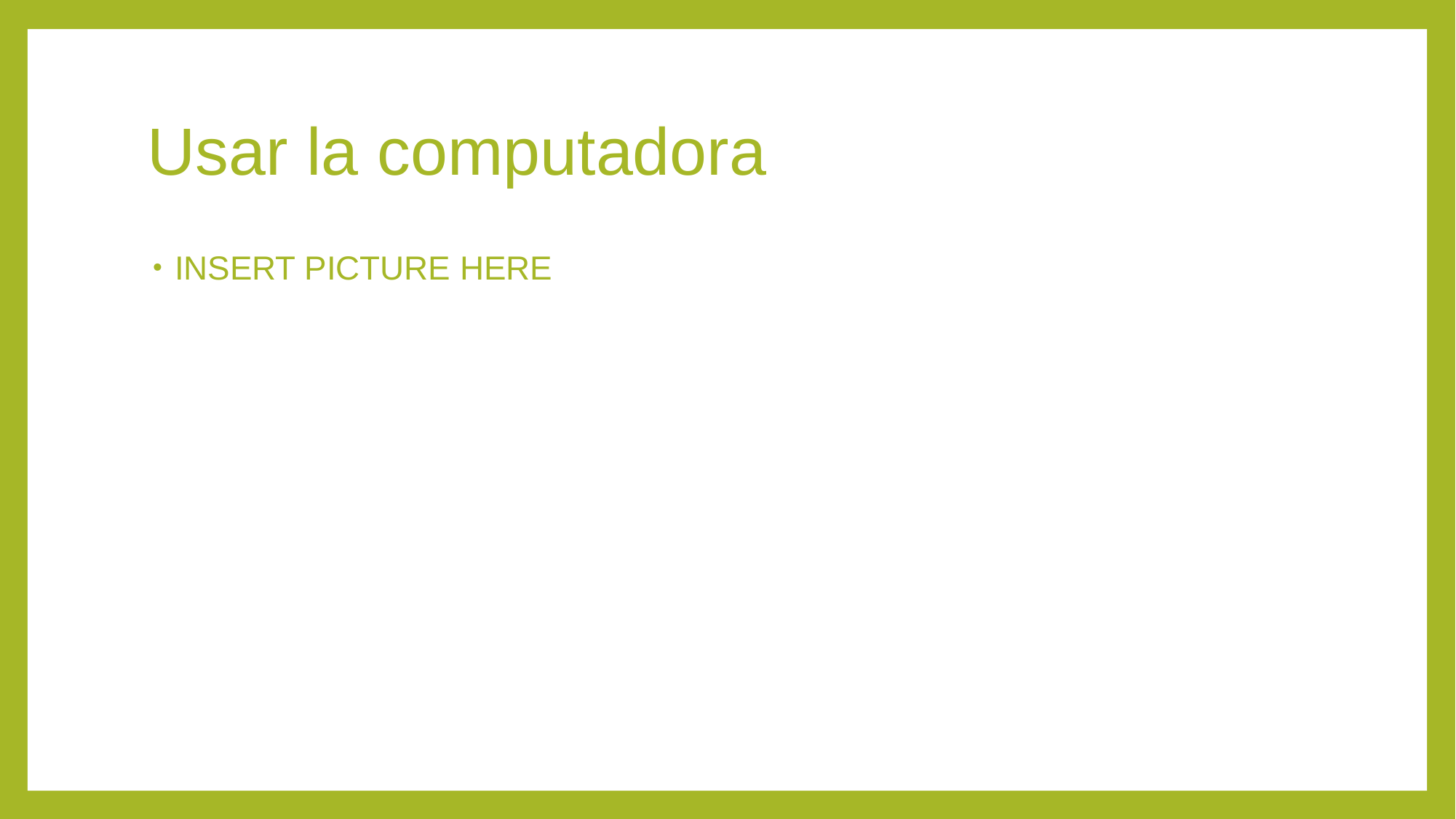

# Usar la computadora
INSERT PICTURE HERE